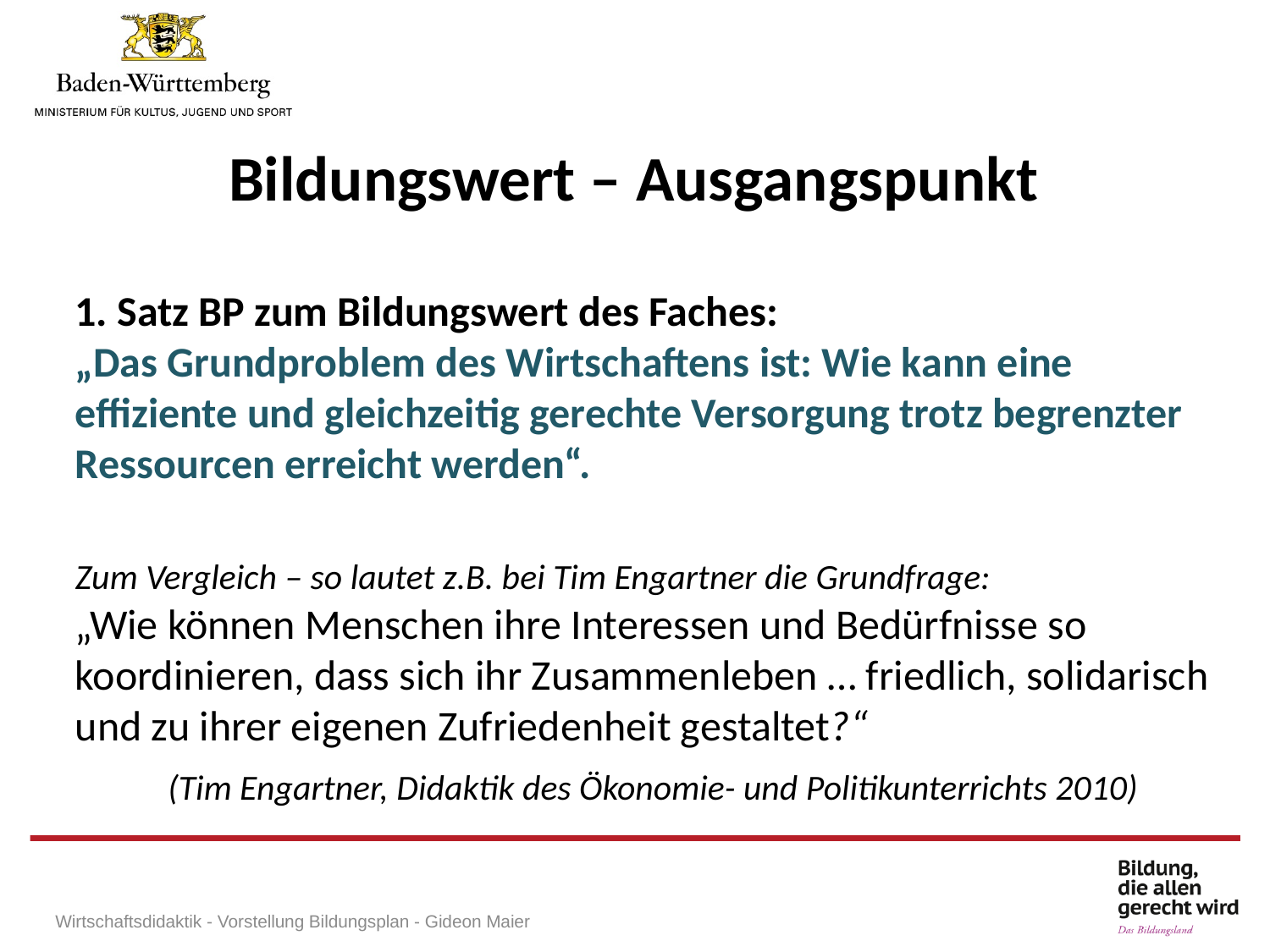

Bildungswert – Ausgangspunkt
Individuelle Förderung am Gymnasium

1. Satz BP zum Bildungswert des Faches:
„Das Grundproblem des Wirtschaftens ist: Wie kann eine effiziente und gleichzeitig gerechte Versorgung trotz begrenzter Ressourcen erreicht werden“.

Zum Vergleich – so lautet z.B. bei Tim Engartner die Grundfrage:
„Wie können Menschen ihre Interessen und Bedürfnisse so koordinieren, dass sich ihr Zusammenleben … friedlich, solidarisch und zu ihrer eigenen Zufriedenheit gestaltet?“
	(Tim Engartner, Didaktik des Ökonomie- und Politikunterrichts 2010)

Wirtschaftsdidaktik - Vorstellung Bildungsplan - Gideon Maier